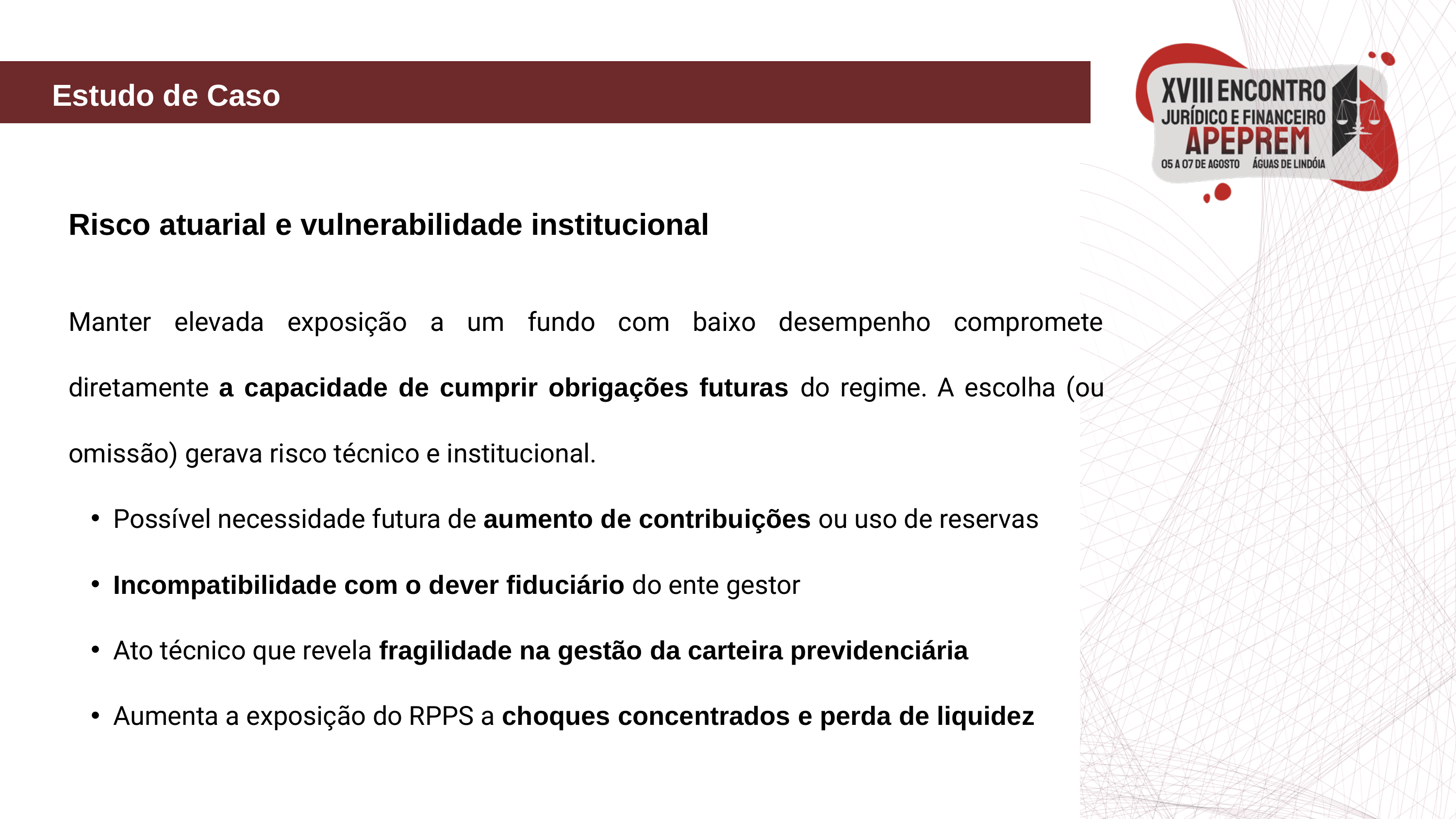

Estudo de Caso
Risco atuarial e vulnerabilidade institucional
Manter elevada exposição a um fundo com baixo desempenho compromete diretamente a capacidade de cumprir obrigações futuras do regime. A escolha (ou omissão) gerava risco técnico e institucional.
Possível necessidade futura de aumento de contribuições ou uso de reservas
Incompatibilidade com o dever fiduciário do ente gestor
Ato técnico que revela fragilidade na gestão da carteira previdenciária
Aumenta a exposição do RPPS a choques concentrados e perda de liquidez